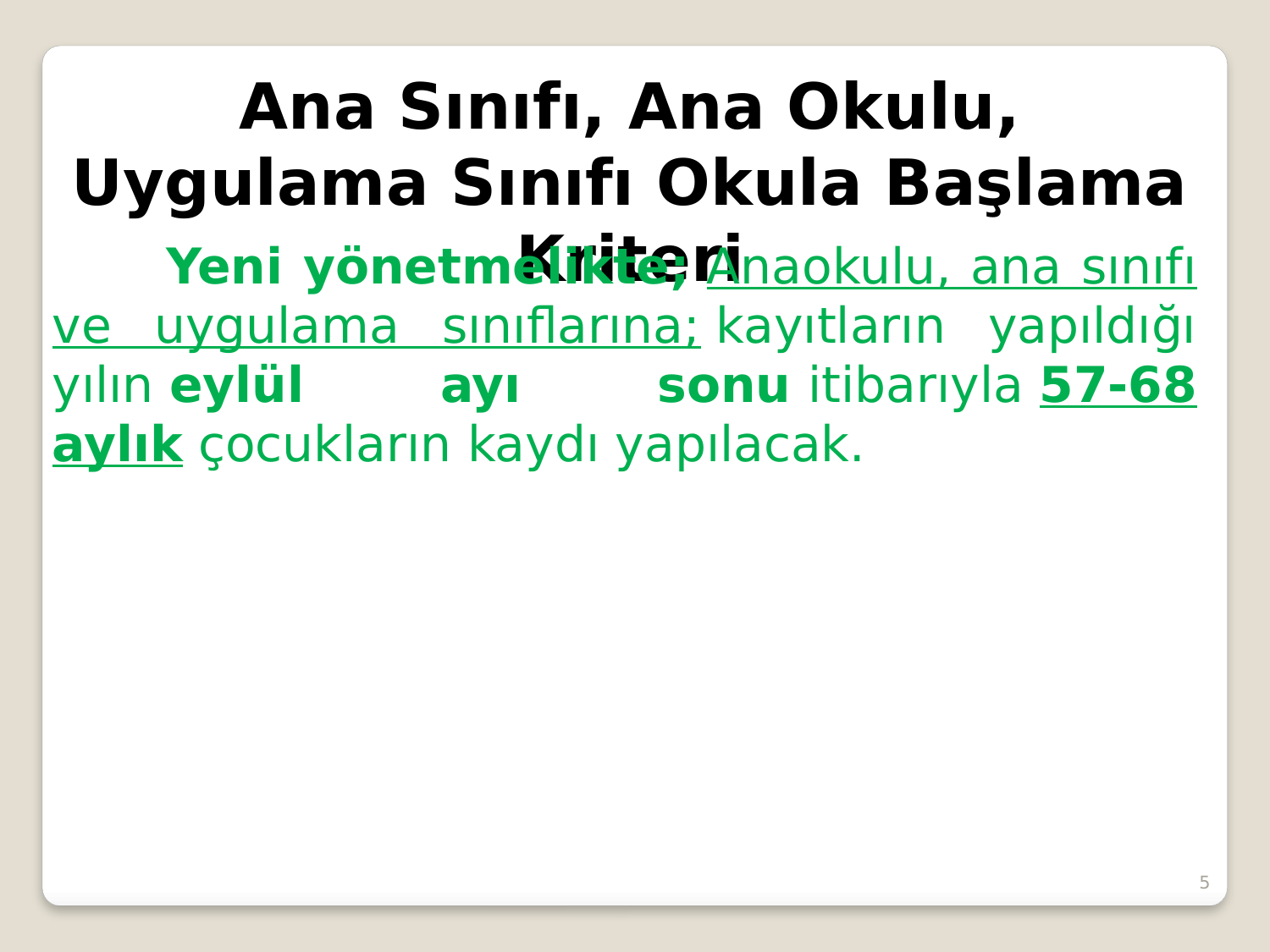

Ana Sınıfı, Ana Okulu, Uygulama Sınıfı Okula Başlama Kriteri

      Yeni yönetmelikte; Anaokulu, ana sınıfı ve uygulama sınıflarına; kayıtların yapıldığı yılın eylül ayı sonu itibarıyla 57-68 aylık çocukların kaydı yapılacak.

5